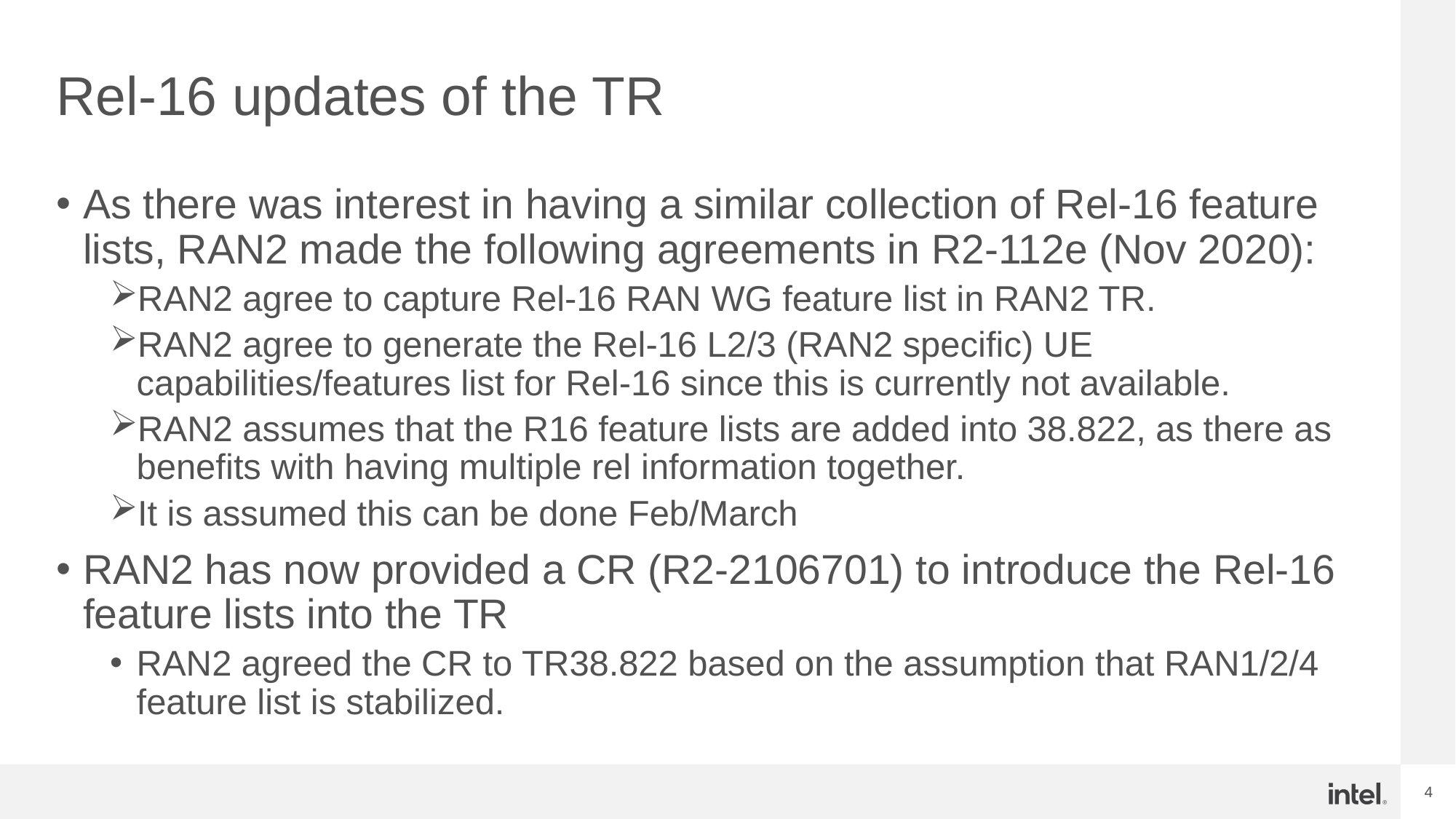

# Rel-16 updates of the TR
As there was interest in having a similar collection of Rel-16 feature lists, RAN2 made the following agreements in R2-112e (Nov 2020):
RAN2 agree to capture Rel-16 RAN WG feature list in RAN2 TR.
RAN2 agree to generate the Rel-16 L2/3 (RAN2 specific) UE capabilities/features list for Rel-16 since this is currently not available.
RAN2 assumes that the R16 feature lists are added into 38.822, as there as benefits with having multiple rel information together.
It is assumed this can be done Feb/March
RAN2 has now provided a CR (R2-2106701) to introduce the Rel-16 feature lists into the TR
RAN2 agreed the CR to TR38.822 based on the assumption that RAN1/2/4 feature list is stabilized.